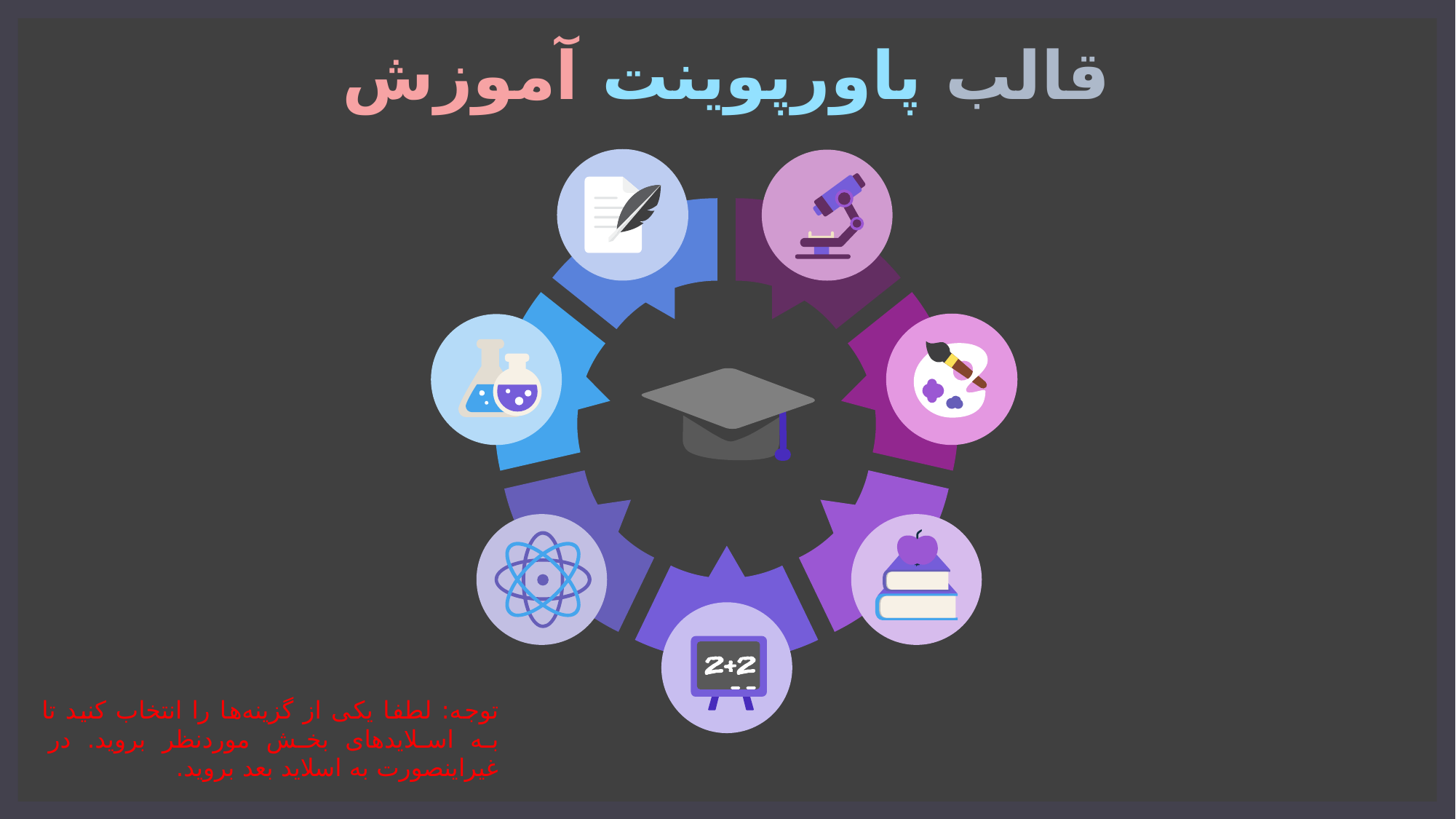

# HOME  -  used for hyperlinks  -Do Not Delete This Text
قالب پاورپوینت آموزش

آموزش زبان
زیست شناسی

علوم پایه
هنر

فیزیک
سلامت
توجه: لطفا یکی از گزینه‌ها را انتخاب کنید تا به اسلایدهای بخش موردنظر بروید. در غیراینصورت به اسلاید بعد بروید.
ریاضیات